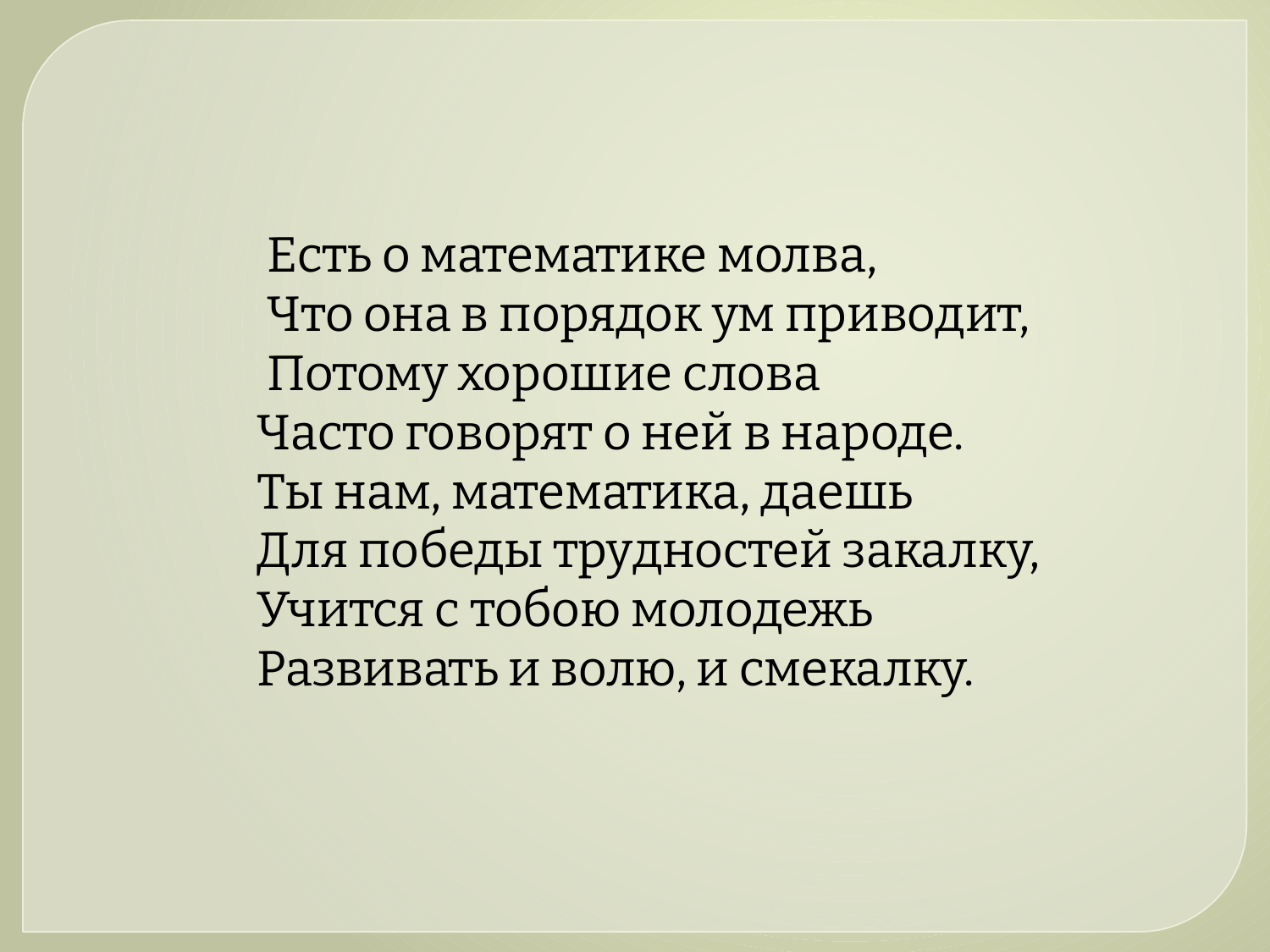

Есть о математике молва,
 Что она в порядок ум приводит,
 Потому хорошие слова
Часто говорят о ней в народе.
Ты нам, математика, даешь
Для победы трудностей закалку,
Учится с тобою молодежь
Развивать и волю, и смекалку.